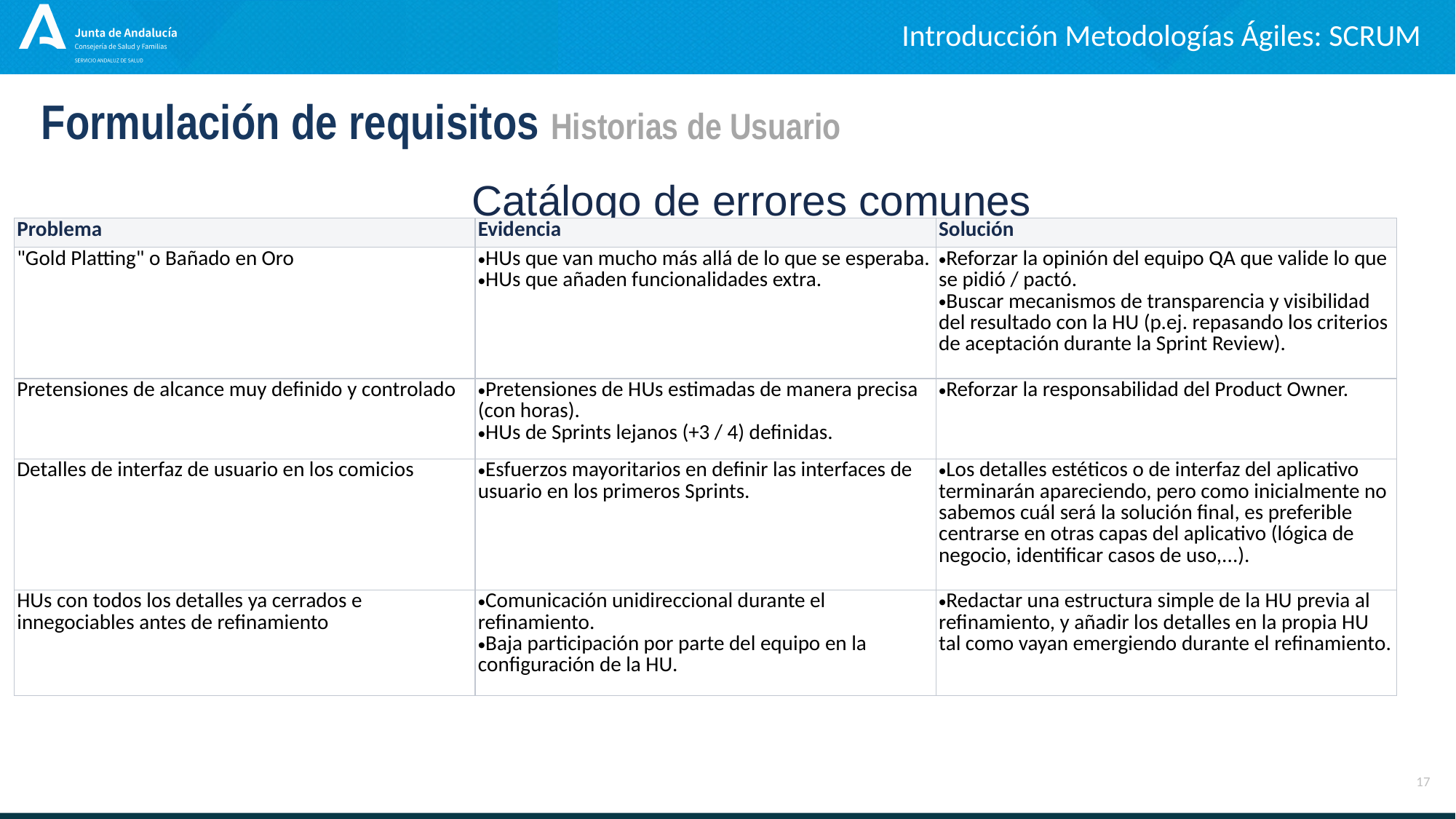

Introducción Metodologías Ágiles: SCRUM

Formulación de requisitos Historias de Usuario

Catálogo de errores comunes

| Problema | Evidencia | Solución |
| --- | --- | --- |
| "Gold Platting" o Bañado en Oro | HUs que van mucho más allá de lo que se esperaba. HUs que añaden funcionalidades extra. | Reforzar la opinión del equipo QA que valide lo que se pidió / pactó. Buscar mecanismos de transparencia y visibilidad del resultado con la HU (p.ej. repasando los criterios de aceptación durante la Sprint Review). |
| Pretensiones de alcance muy definido y controlado | Pretensiones de HUs estimadas de manera precisa (con horas). HUs de Sprints lejanos (+3 / 4) definidas. | Reforzar la responsabilidad del Product Owner. |
| Detalles de interfaz de usuario en los comicios | Esfuerzos mayoritarios en definir las interfaces de usuario en los primeros Sprints. | Los detalles estéticos o de interfaz del aplicativo terminarán apareciendo, pero como inicialmente no sabemos cuál será la solución final, es preferible centrarse en otras capas del aplicativo (lógica de negocio, identificar casos de uso,...). |
| HUs con todos los detalles ya cerrados e innegociables antes de refinamiento | Comunicación unidireccional durante el refinamiento. Baja participación por parte del equipo en la configuración de la HU. | Redactar una estructura simple de la HU previa al refinamiento, y añadir los detalles en la propia HU tal como vayan emergiendo durante el refinamiento. |
17